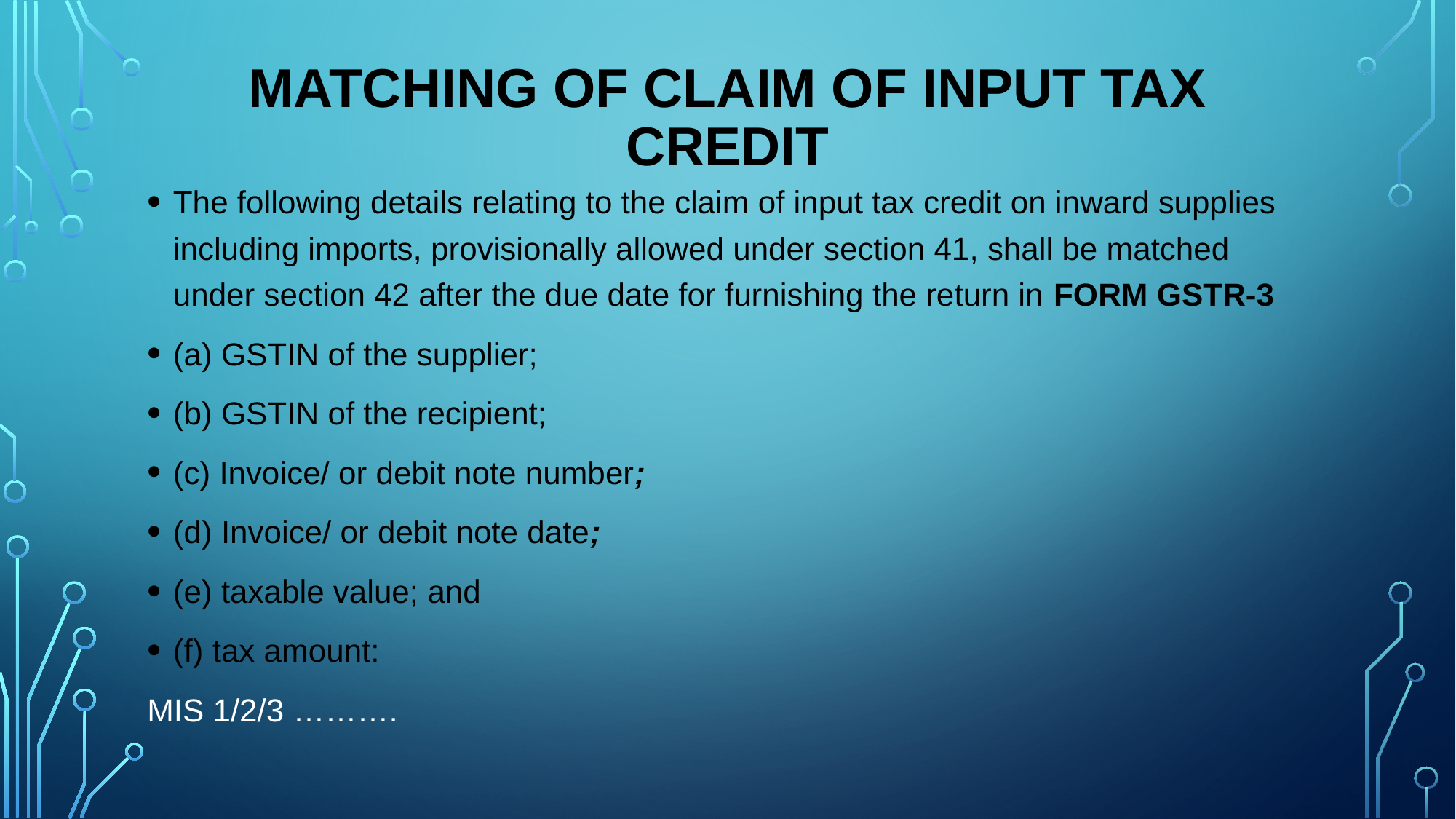

# Matching of claim of input tax credit
The following details relating to the claim of input tax credit on inward supplies including imports, provisionally allowed under section 41, shall be matched under section 42 after the due date for furnishing the return in FORM GSTR-3
(a) GSTIN of the supplier;
(b) GSTIN of the recipient;
(c) Invoice/ or debit note number;
(d) Invoice/ or debit note date;
(e) taxable value; and
(f) tax amount:
MIS 1/2/3 ……….